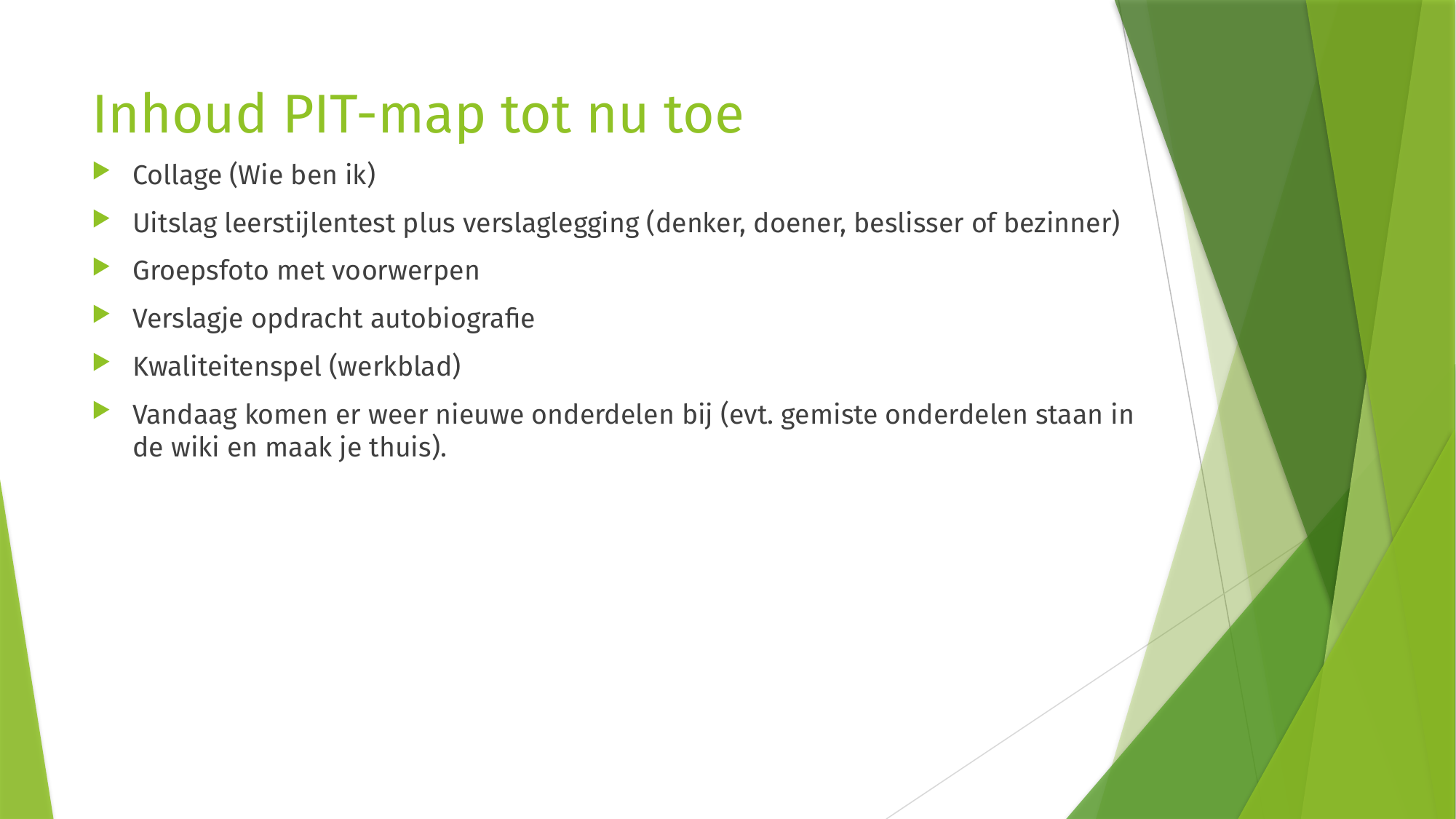

# Inhoud PIT-map tot nu toe
Collage (Wie ben ik)
Uitslag leerstijlentest plus verslaglegging (denker, doener, beslisser of bezinner)
Groepsfoto met voorwerpen
Verslagje opdracht autobiografie
Kwaliteitenspel (werkblad)
Vandaag komen er weer nieuwe onderdelen bij (evt. gemiste onderdelen staan in de wiki en maak je thuis).